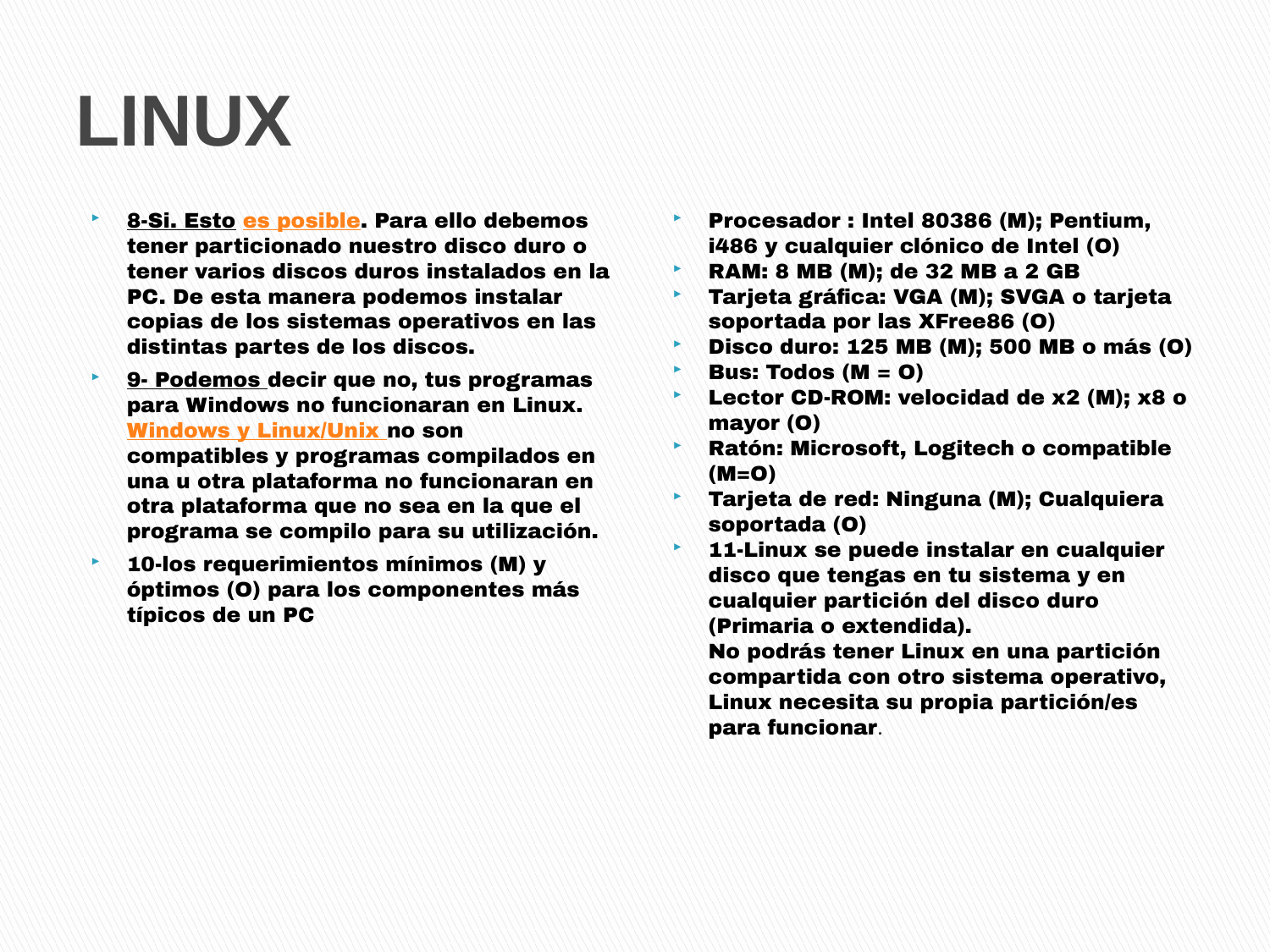

# LINUX
Procesador : Intel 80386 (M); Pentium, i486 y cualquier clónico de Intel (O)
RAM: 8 MB (M); de 32 MB a 2 GB
Tarjeta gráfica: VGA (M); SVGA o tarjeta soportada por las XFree86 (O)
Disco duro: 125 MB (M); 500 MB o más (O)
Bus: Todos (M = O)
Lector CD-ROM: velocidad de x2 (M); x8 o mayor (O)
Ratón: Microsoft, Logitech o compatible (M=O)
Tarjeta de red: Ninguna (M); Cualquiera soportada (O)
11-Linux se puede instalar en cualquier disco que tengas en tu sistema y en cualquier partición del disco duro (Primaria o extendida).
No podrás tener Linux en una partición compartida con otro sistema operativo, Linux necesita su propia partición/es para funcionar.
8-Si. Esto es posible. Para ello debemos tener particionado nuestro disco duro o tener varios discos duros instalados en la PC. De esta manera podemos instalar copias de los sistemas operativos en las distintas partes de los discos.
9- Podemos decir que no, tus programas para Windows no funcionaran en Linux.Windows y Linux/Unix no son compatibles y programas compilados en una u otra plataforma no funcionaran en otra plataforma que no sea en la que el programa se compilo para su utilización.
10-los requerimientos mínimos (M) y óptimos (O) para los componentes más típicos de un PC